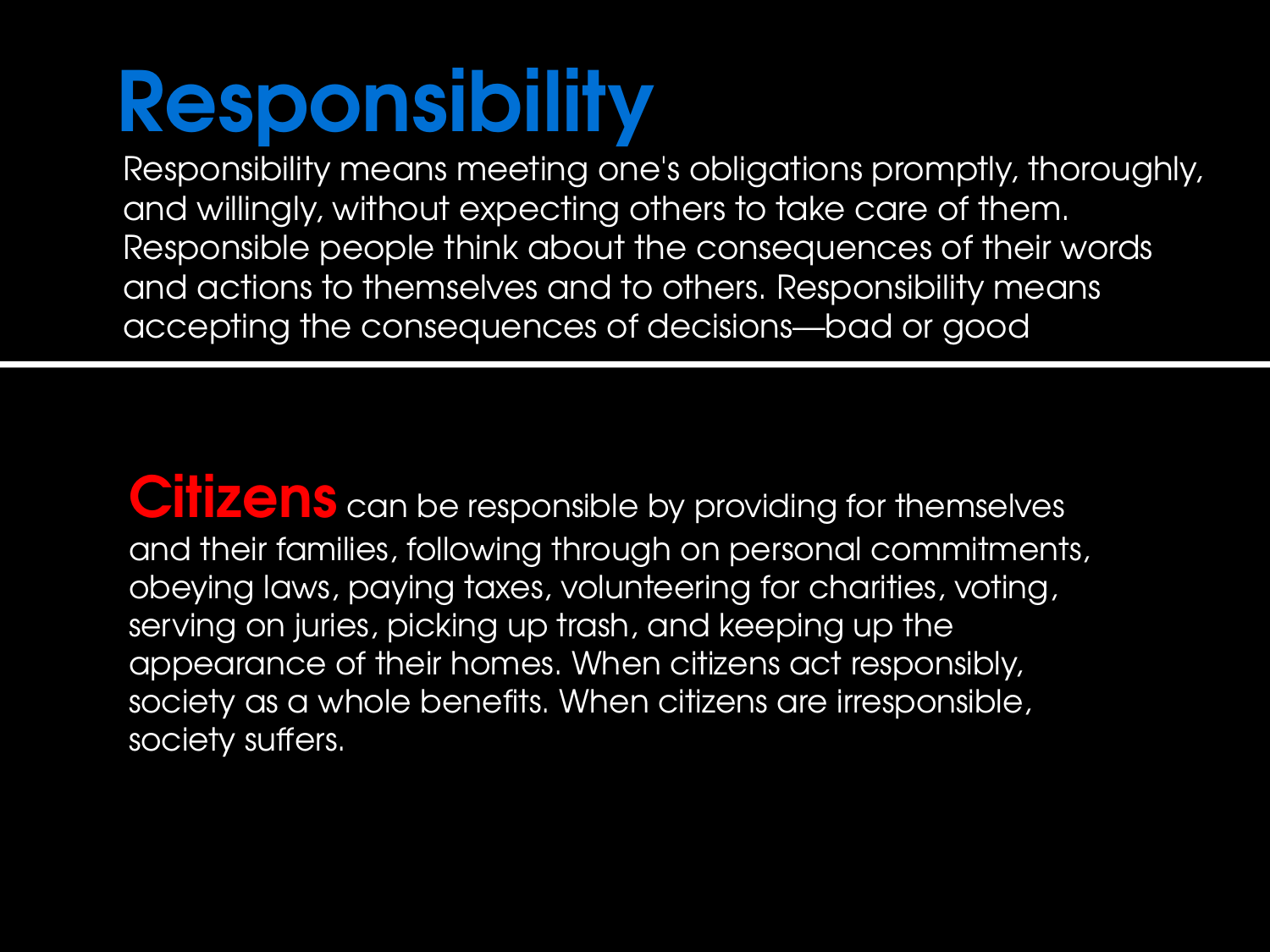

# Responsibility
Responsibility means meeting one's obligations promptly, thoroughly, and willingly, without expecting others to take care of them. Responsible people think about the consequences of their words and actions to themselves and to others. Responsibility means accepting the consequences of decisions—bad or good
Citizens can be responsible by providing for themselves and their families, following through on personal commitments, obeying laws, paying taxes, volunteering for charities, voting, serving on juries, picking up trash, and keeping up the appearance of their homes. When citizens act responsibly, society as a whole benefits. When citizens are irresponsible, society suffers.